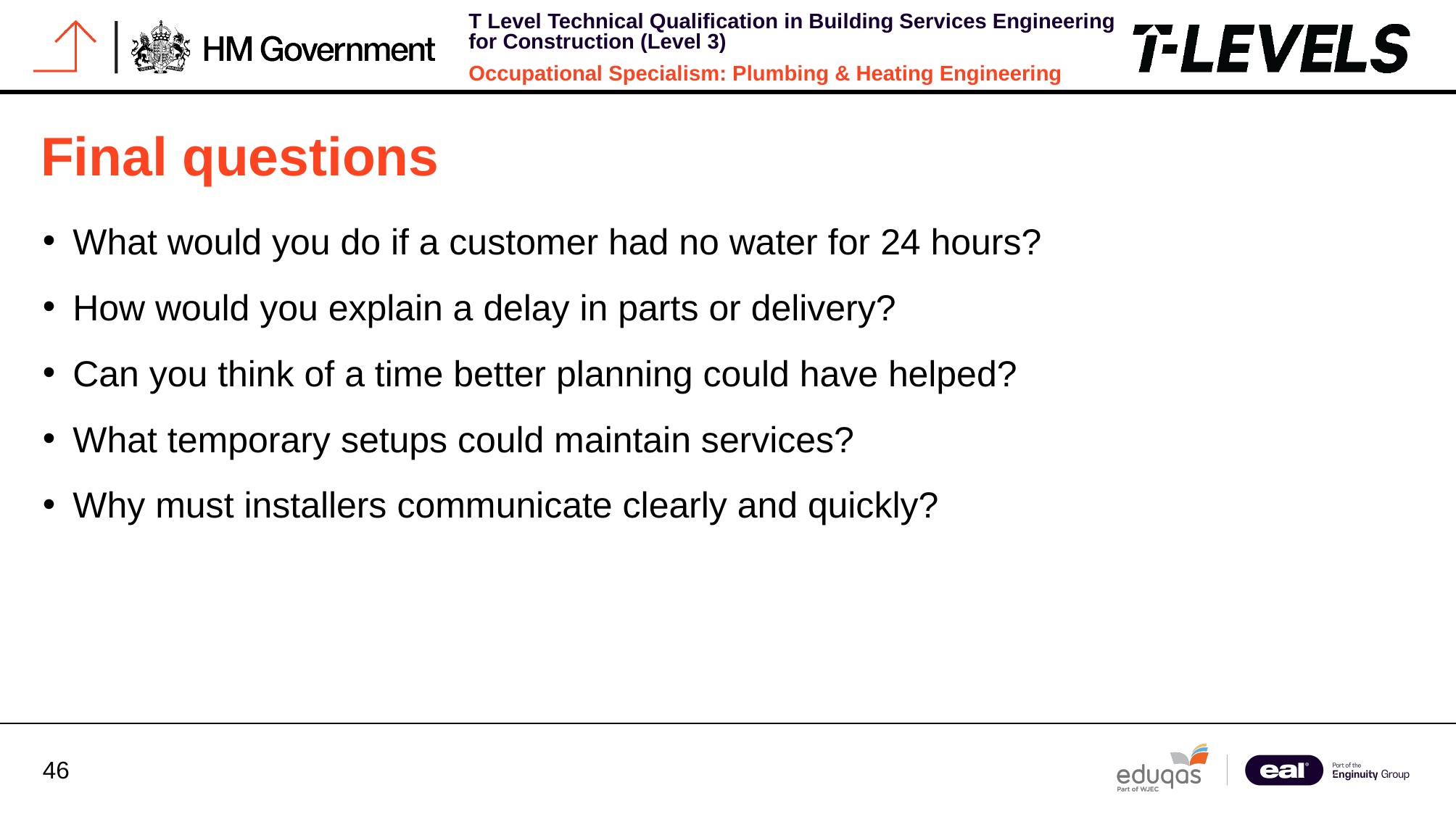

# Final questions
What would you do if a customer had no water for 24 hours?
How would you explain a delay in parts or delivery?
Can you think of a time better planning could have helped?
What temporary setups could maintain services?
Why must installers communicate clearly and quickly?